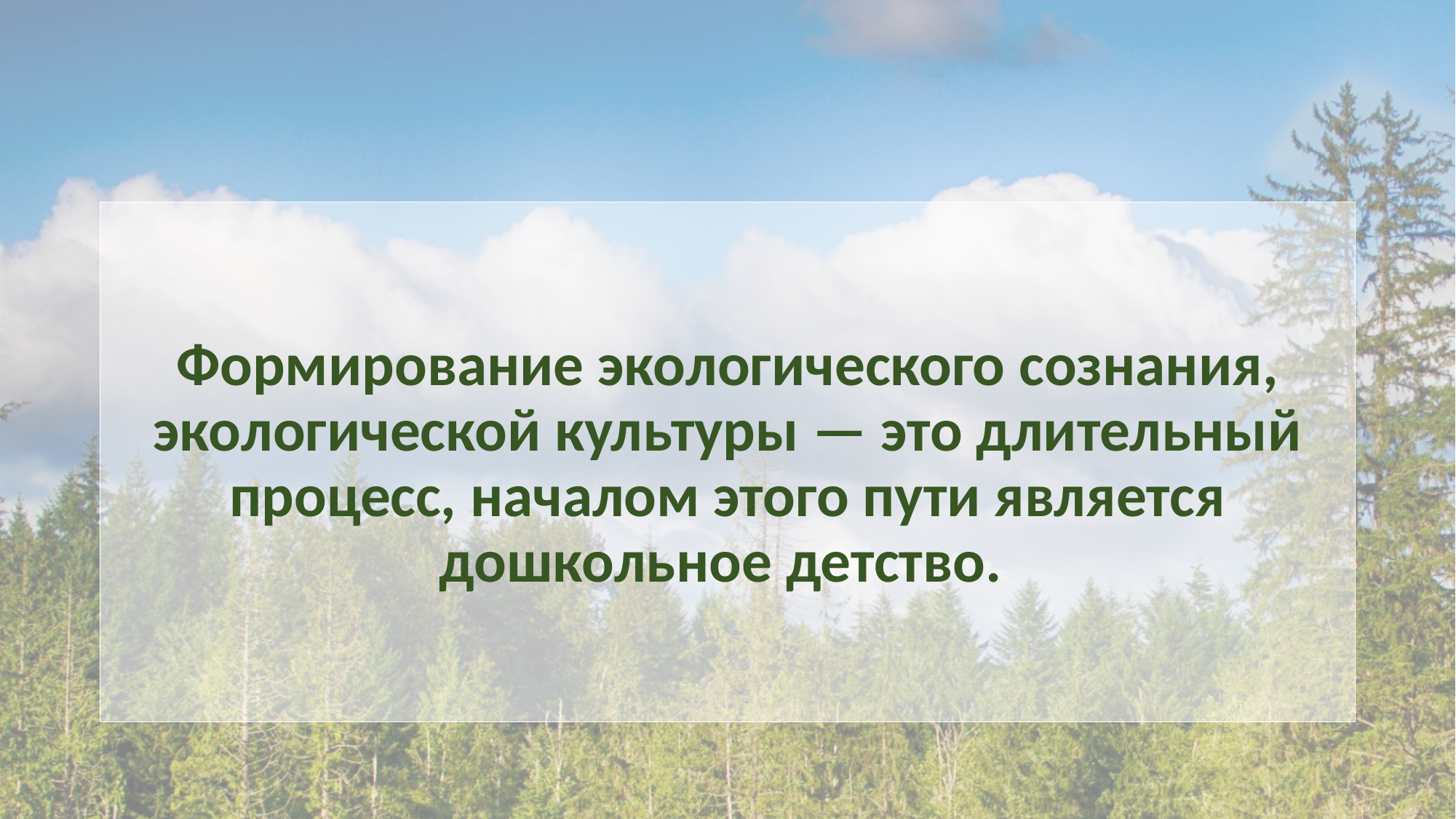

#

Формирование экологического сознания, экологической культуры — это длительный процесс, началом этого пути является дошкольное детство.